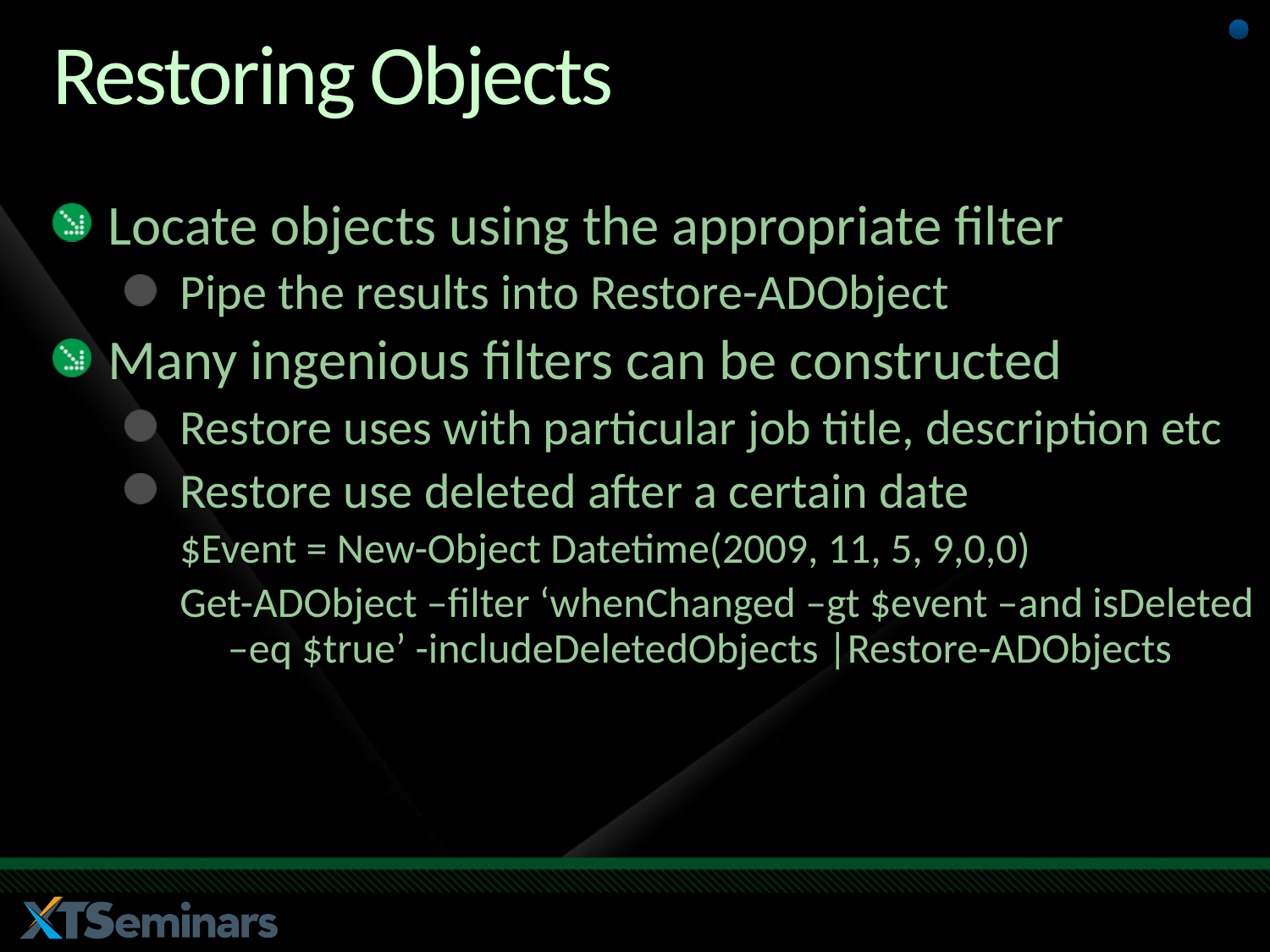

# Restoring Objects
Locate objects using the appropriate filter
Pipe the results into Restore-ADObject
Many ingenious filters can be constructed
Restore uses with particular job title, description etc
Restore use deleted after a certain date
$Event = New-Object Datetime(2009, 11, 5, 9,0,0)
Get-ADObject –filter ‘whenChanged –gt $event –and isDeleted –eq $true’ -includeDeletedObjects |Restore-ADObjects